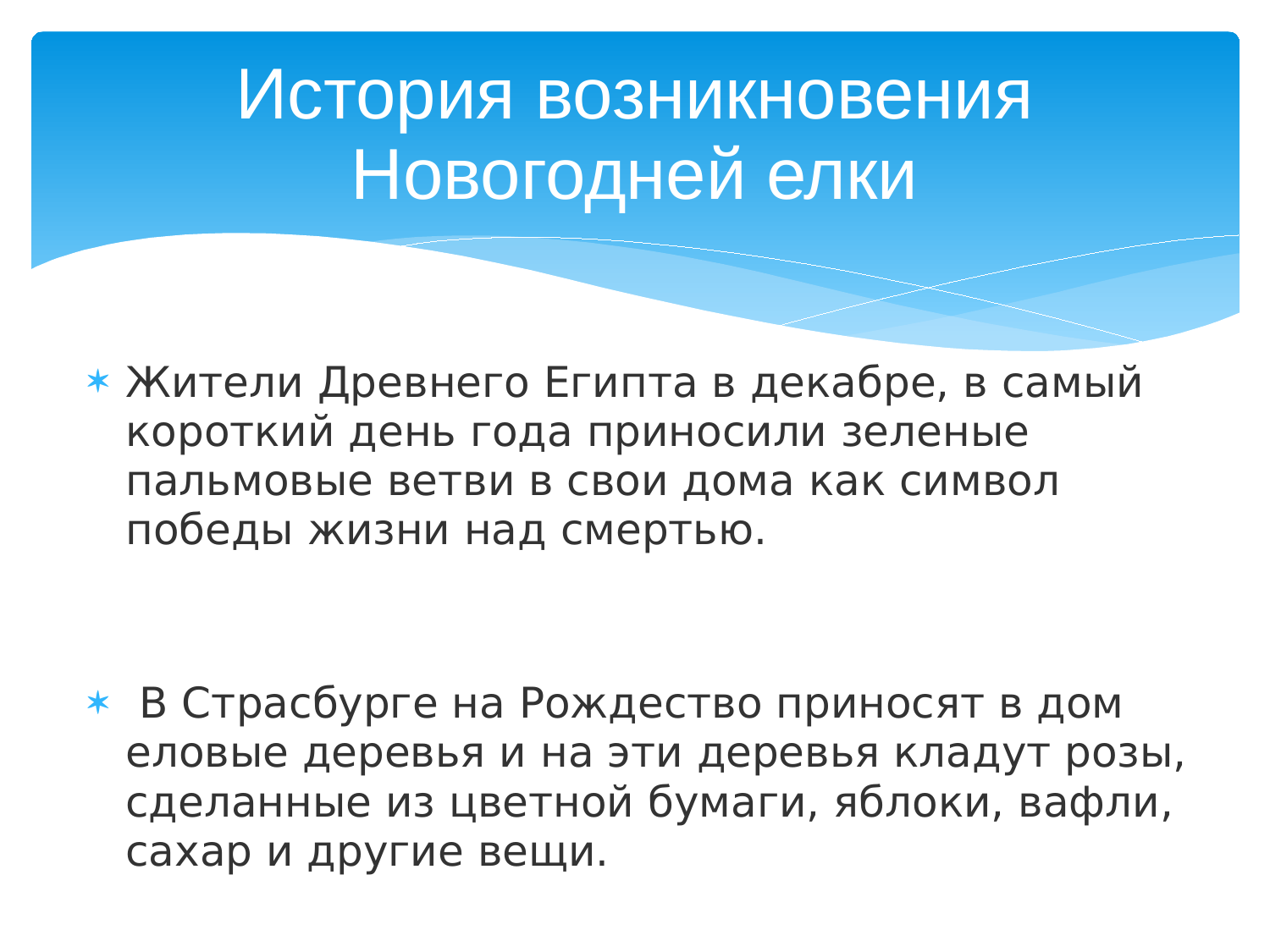

# История возникновения Новогодней елки

Жители Древнего Египта в декабре, в самый короткий день года приносили зеленые пальмовые ветви в свои дома как символ победы жизни над смертью.

 В Страсбурге на Рождество приносят в дом еловые деревья и на эти деревья кладут розы, сделанные из цветной бумаги, яблоки, вафли, сахар и другие вещи.